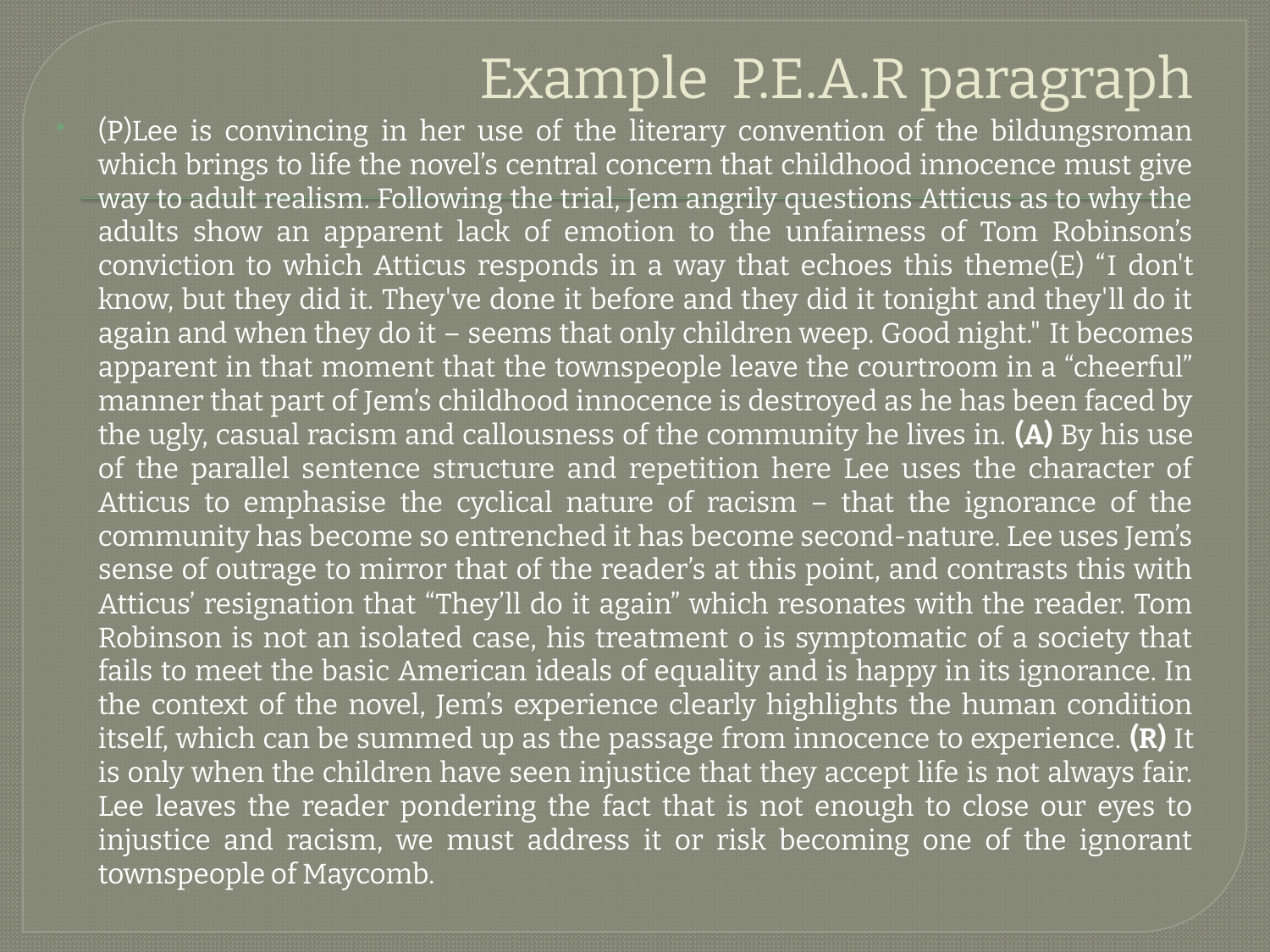

# Example  P.E.A.R paragraph
(P)Lee is convincing in her use of the literary convention of the bildungsroman which brings to life the novel’s central concern that childhood innocence must give way to adult realism. Following the trial, Jem angrily questions Atticus as to why the adults show an apparent lack of emotion to the unfairness of Tom Robinson’s conviction to which Atticus responds in a way that echoes this theme(E) “I don't know, but they did it. They've done it before and they did it tonight and they'll do it again and when they do it – seems that only children weep. Good night." It becomes apparent in that moment that the townspeople leave the courtroom in a “cheerful” manner that part of Jem’s childhood innocence is destroyed as he has been faced by the ugly, casual racism and callousness of the community he lives in. (A) By his use of the parallel sentence structure and repetition here Lee uses the character of Atticus to emphasise the cyclical nature of racism – that the ignorance of the community has become so entrenched it has become second-nature. Lee uses Jem’s sense of outrage to mirror that of the reader’s at this point, and contrasts this with Atticus’ resignation that “They’ll do it again” which resonates with the reader. Tom Robinson is not an isolated case, his treatment o is symptomatic of a society that fails to meet the basic American ideals of equality and is happy in its ignorance. In the context of the novel, Jem’s experience clearly highlights the human condition itself, which can be summed up as the passage from innocence to experience. (R) It is only when the children have seen injustice that they accept life is not always fair. Lee leaves the reader pondering the fact that is not enough to close our eyes to injustice and racism, we must address it or risk becoming one of the ignorant townspeople of Maycomb.